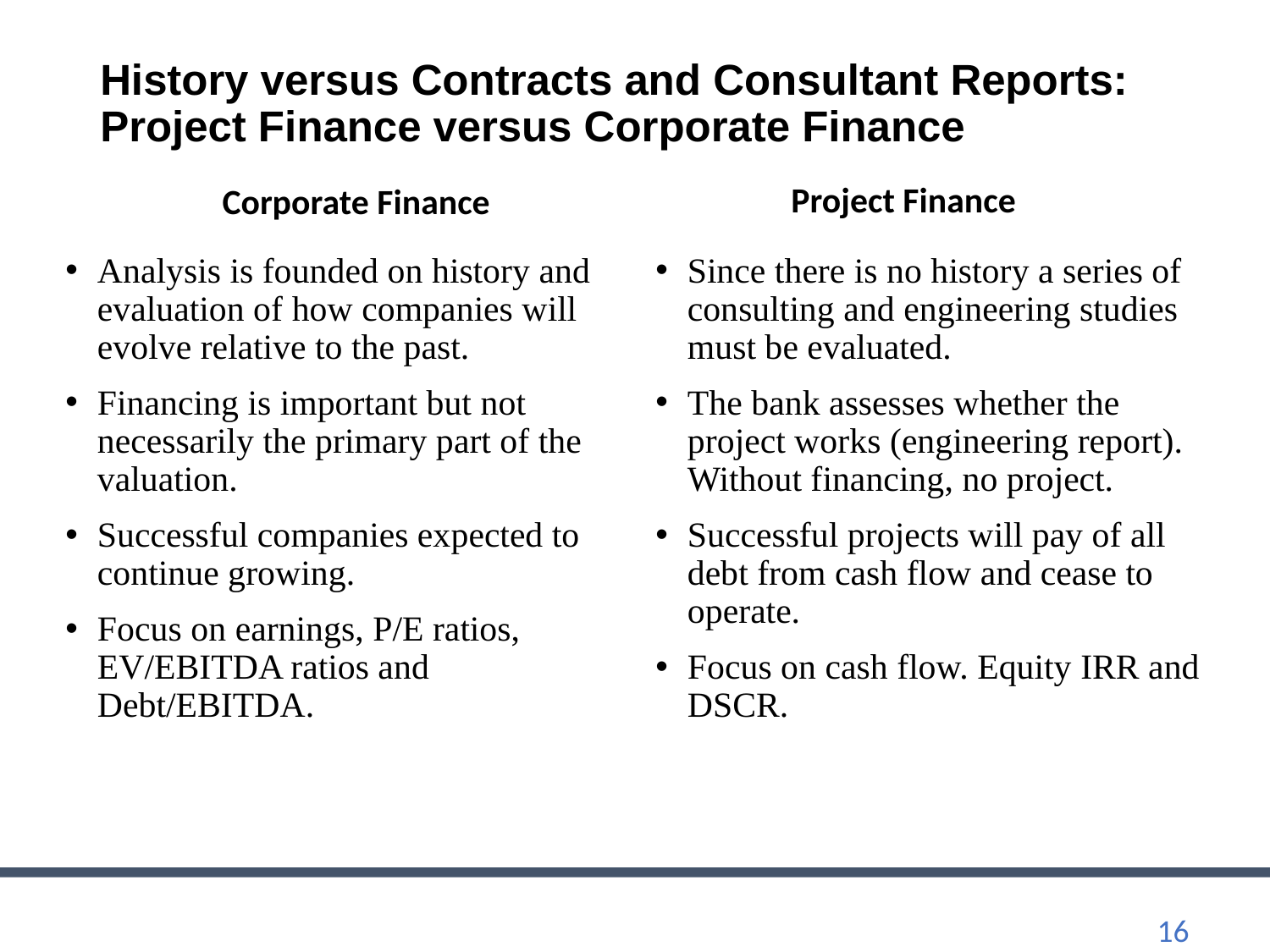

# History versus Contracts and Consultant Reports: Project Finance versus Corporate Finance
Corporate Finance
Project Finance
Analysis is founded on history and evaluation of how companies will evolve relative to the past.
Financing is important but not necessarily the primary part of the valuation.
Successful companies expected to continue growing.
Focus on earnings, P/E ratios, EV/EBITDA ratios and Debt/EBITDA.
Since there is no history a series of consulting and engineering studies must be evaluated.
The bank assesses whether the project works (engineering report). Without financing, no project.
Successful projects will pay of all debt from cash flow and cease to operate.
Focus on cash flow. Equity IRR and DSCR.
16